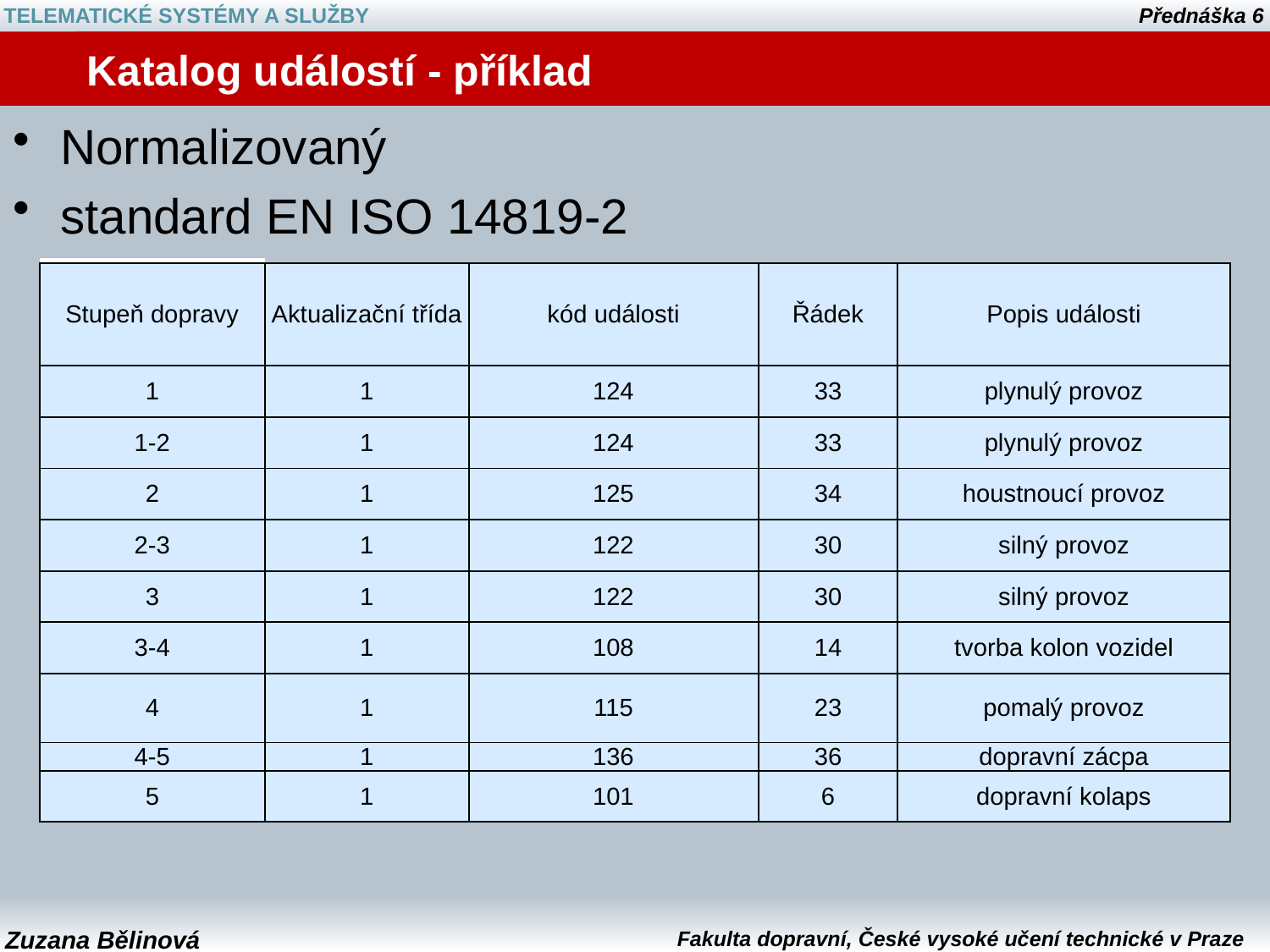

# Katalog událostí - příklad
Normalizovaný
standard EN ISO 14819-2
|  |  |  |  |  |
| --- | --- | --- | --- | --- |
| Stupeň dopravy | Aktualizační třída | kód události | Řádek | Popis události |
| 1 | 1 | 124 | 33 | plynulý provoz |
| 1-2 | 1 | 124 | 33 | plynulý provoz |
| 2 | 1 | 125 | 34 | houstnoucí provoz |
| 2-3 | 1 | 122 | 30 | silný provoz |
| 3 | 1 | 122 | 30 | silný provoz |
| 3-4 | 1 | 108 | 14 | tvorba kolon vozidel |
| 4 | 1 | 115 | 23 | pomalý provoz |
| 4-5 | 1 | 136 | 36 | dopravní zácpa |
| 5 | 1 | 101 | 6 | dopravní kolaps |